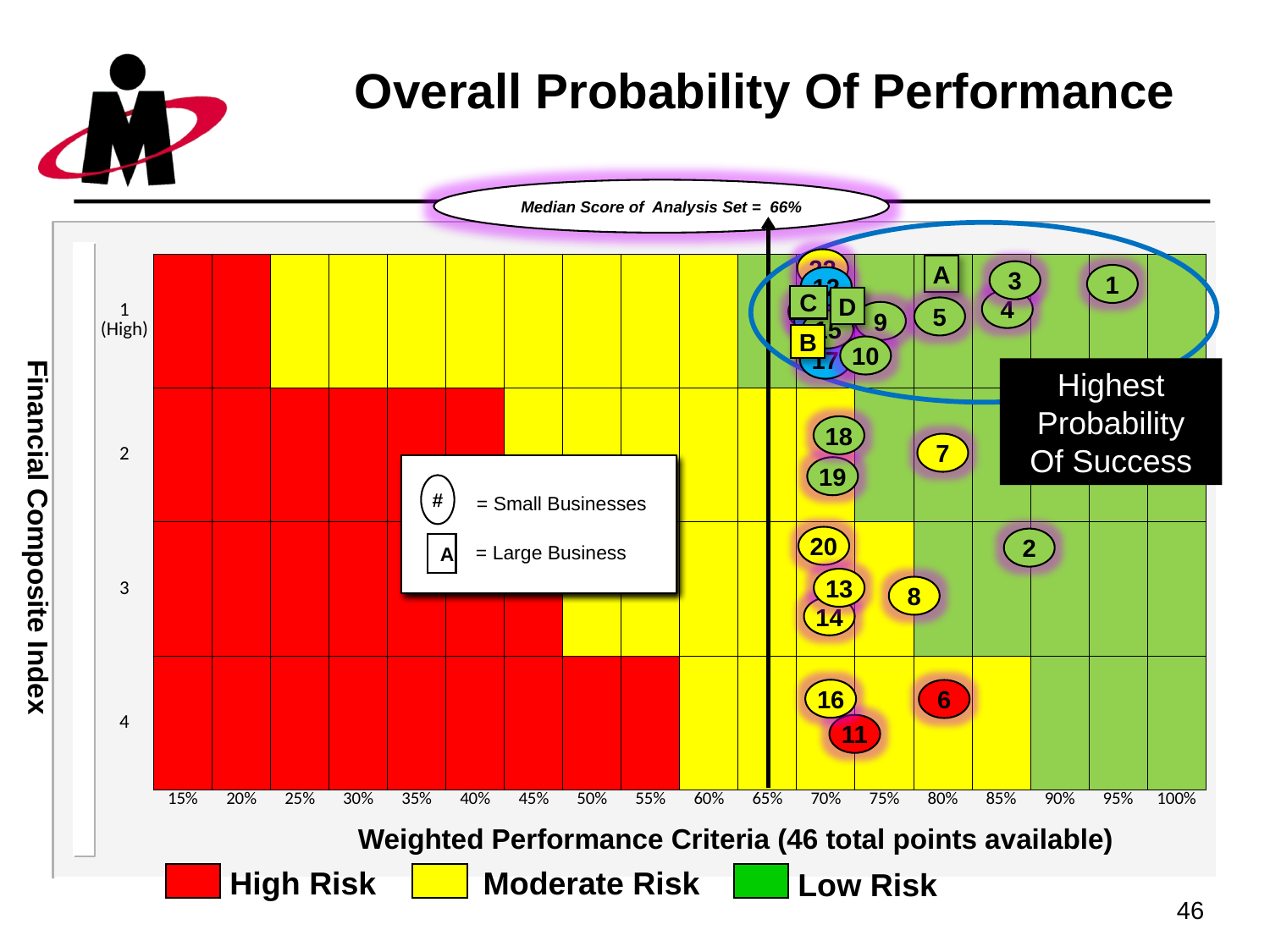

Overall Probability Of Performance
Median Score of  Analysis Set =  66%

22
| 1 (High) |  |  |  |  |  |  |  |  |  |  |  |  |  |  |  |  |  |  |
| --- | --- | --- | --- | --- | --- | --- | --- | --- | --- | --- | --- | --- | --- | --- | --- | --- | --- | --- |
| 2 |  |  |  |  |  |  |  |  |  |  |  |  |  |  |  |  |  |  |
| 3 |  |  |  |  |  |  |  |  |  |  |  |  |  |  |  |  |  |  |
| 4 |  |  |  |  |  |  |  |  |  |  |  |  |  |  |  |  |  |  |
|  | 15% | 20% | 25% | 30% | 35% | 40% | 45% | 50% | 55% | 60% | 65% | 70% | 75% | 80% | 85% | 90% | 95% | 100% |
A
3
1
12
C
D
4
23
5
21
9
15
B
10
17
Highest Probability
Of Success
18
7

#
= Small Businesses
A
= Large Business
19
Financial Composite Index
20
2
13
8
14
16
6
11
Weighted Performance Criteria (46 total points available)
High Risk
Moderate Risk
Low Risk

46